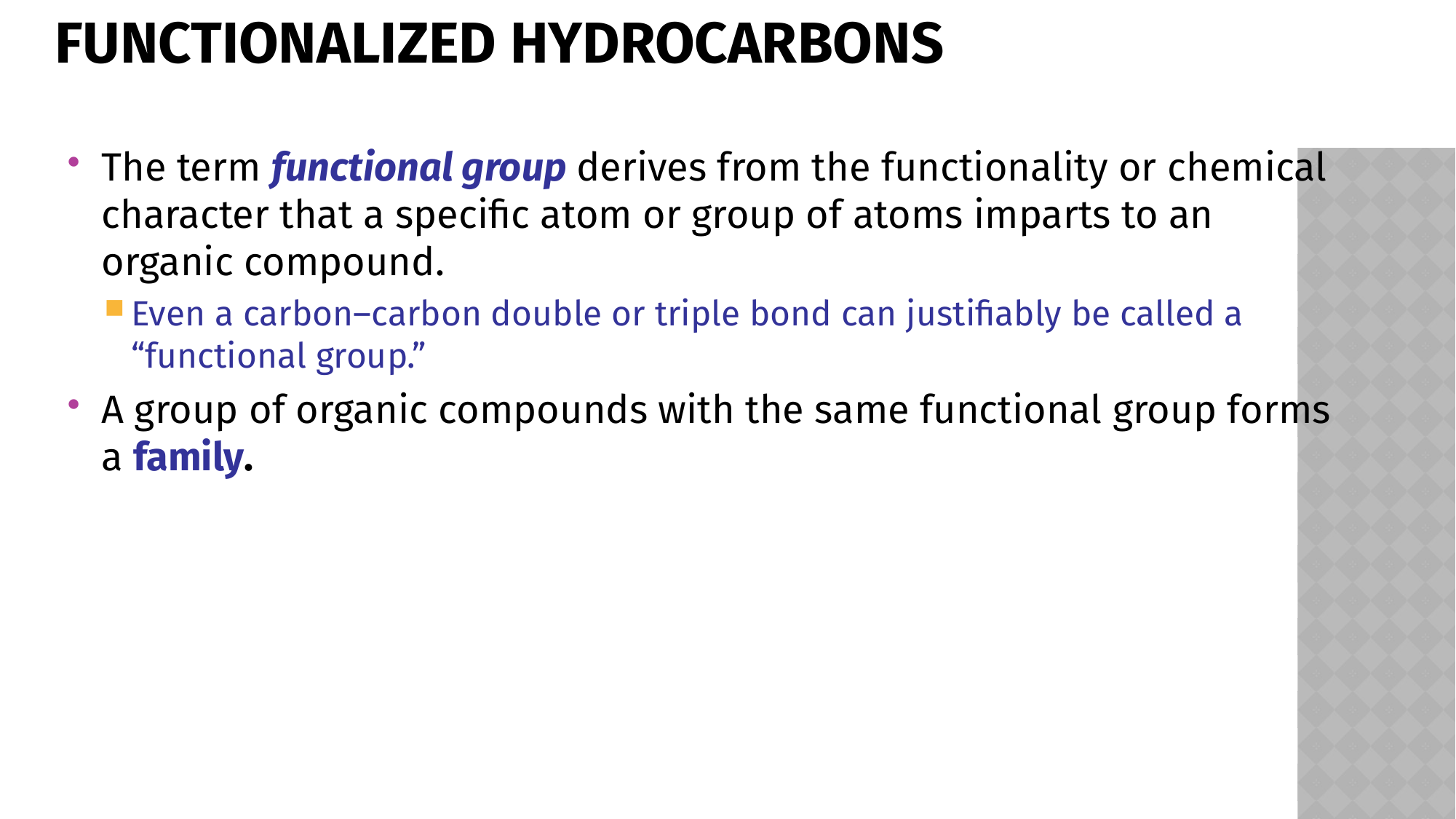

# Functionalized Hydrocarbons
The term functional group derives from the functionality or chemical character that a specific atom or group of atoms imparts to an organic compound.
Even a carbon–carbon double or triple bond can justifiably be called a “functional group.”
A group of organic compounds with the same functional group forms a family.